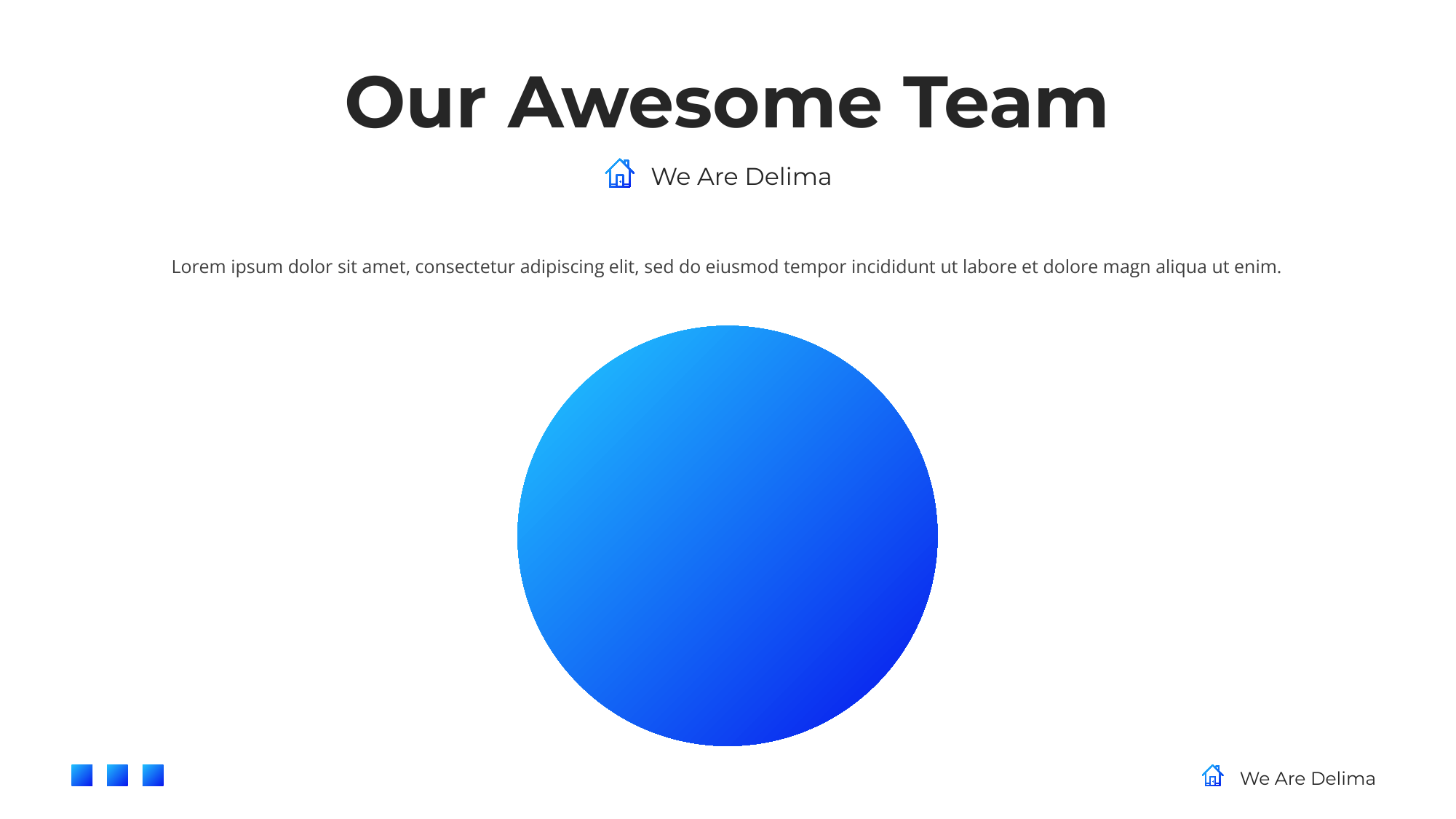

Our Awesome Team
We Are Delima

Lorem ipsum dolor sit amet, consectetur adipiscing elit, sed do eiusmod tempor incididunt ut labore et dolore magn aliqua ut enim.

We Are Delima